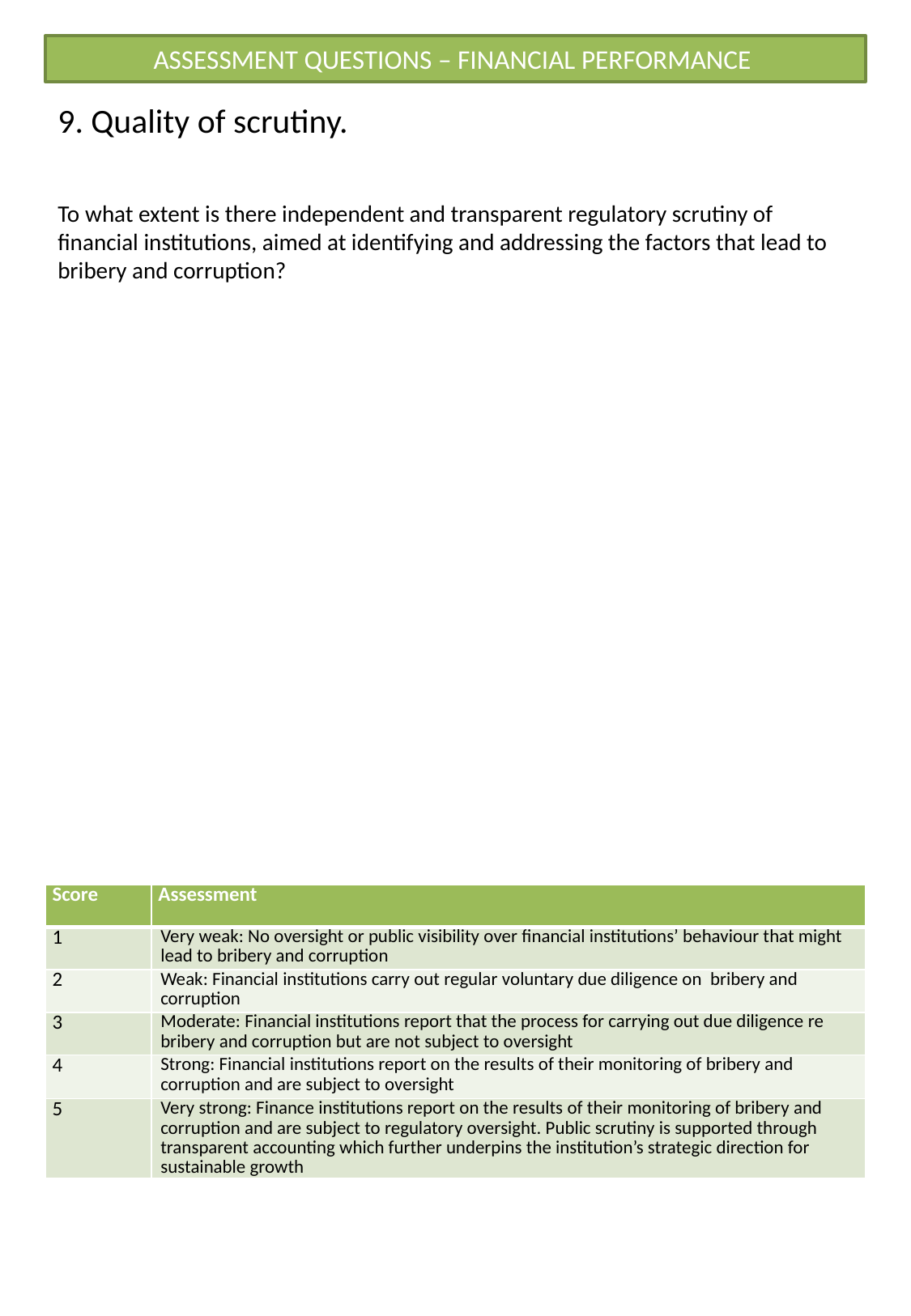

ASSESSMENT QUESTIONS – FINANCIAL PERFORMANCE
# 9. Quality of scrutiny.
To what extent is there independent and transparent regulatory scrutiny of financial institutions, aimed at identifying and addressing the factors that lead to bribery and corruption?

| Score | Assessment |
| --- | --- |
| 1 | Very weak: No oversight or public visibility over financial institutions’ behaviour that might lead to bribery and corruption |
| 2 | Weak: Financial institutions carry out regular voluntary due diligence on bribery and corruption |
| 3 | Moderate: Financial institutions report that the process for carrying out due diligence re bribery and corruption but are not subject to oversight |
| 4 | Strong: Financial institutions report on the results of their monitoring of bribery and corruption and are subject to oversight |
| 5 | Very strong: Finance institutions report on the results of their monitoring of bribery and corruption and are subject to regulatory oversight. Public scrutiny is supported through transparent accounting which further underpins the institution’s strategic direction for sustainable growth |